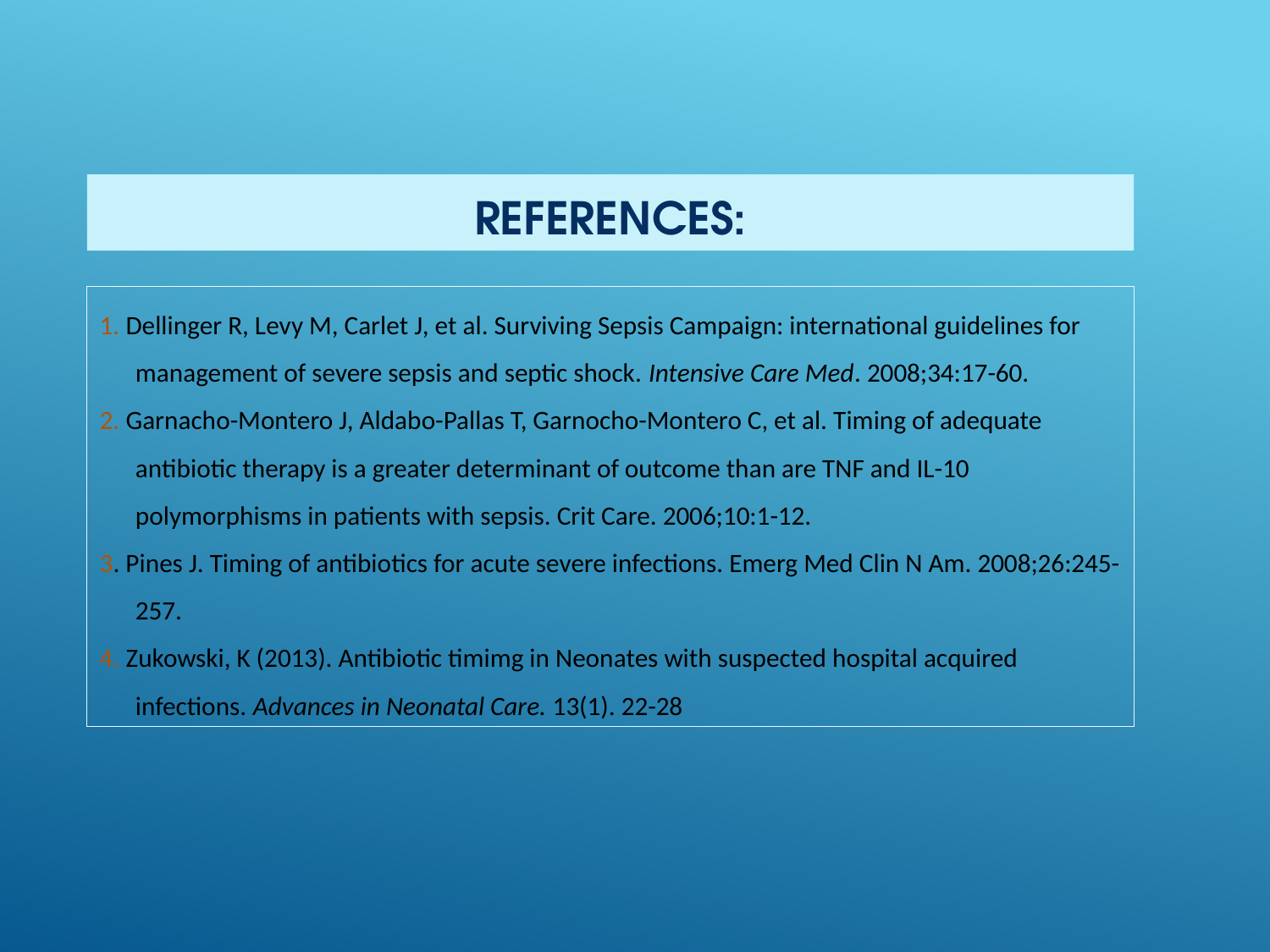

# References:
1. Dellinger R, Levy M, Carlet J, et al. Surviving Sepsis Campaign: international guidelines for management of severe sepsis and septic shock. Intensive Care Med. 2008;34:17-60.
2. Garnacho-Montero J, Aldabo-Pallas T, Garnocho-Montero C, et al. Timing of adequate antibiotic therapy is a greater determinant of outcome than are TNF and IL-10 polymorphisms in patients with sepsis. Crit Care. 2006;10:1-12.
3. Pines J. Timing of antibiotics for acute severe infections. Emerg Med Clin N Am. 2008;26:245-257.
4. Zukowski, K (2013). Antibiotic timimg in Neonates with suspected hospital acquired infections. Advances in Neonatal Care. 13(1). 22-28